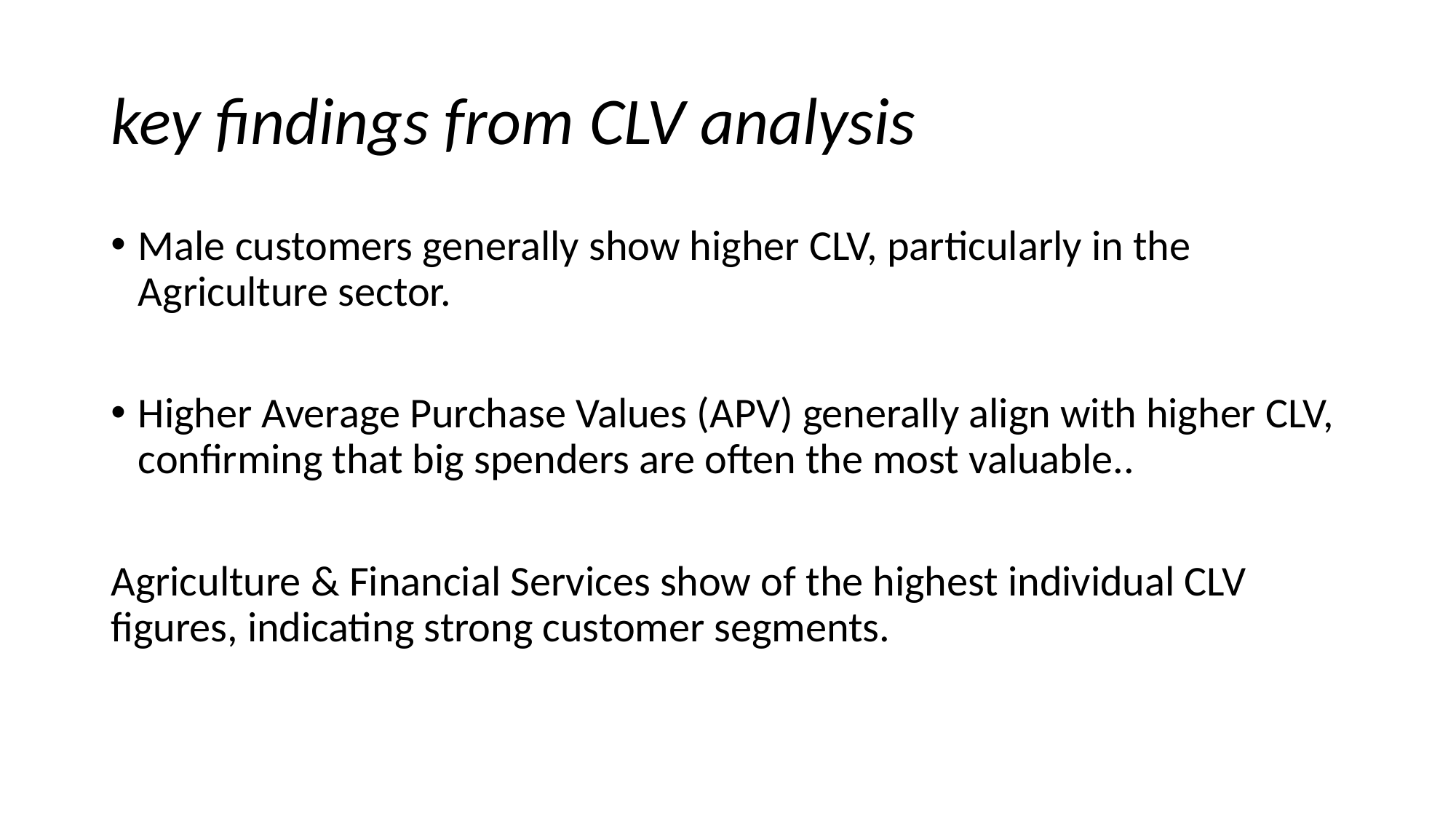

# key findings from CLV analysis
Male customers generally show higher CLV, particularly in the Agriculture sector.

Higher Average Purchase Values (APV) generally align with higher CLV, confirming that big spenders are often the most valuable..

Agriculture & Financial Services show of the highest individual CLV figures, indicating strong customer segments.